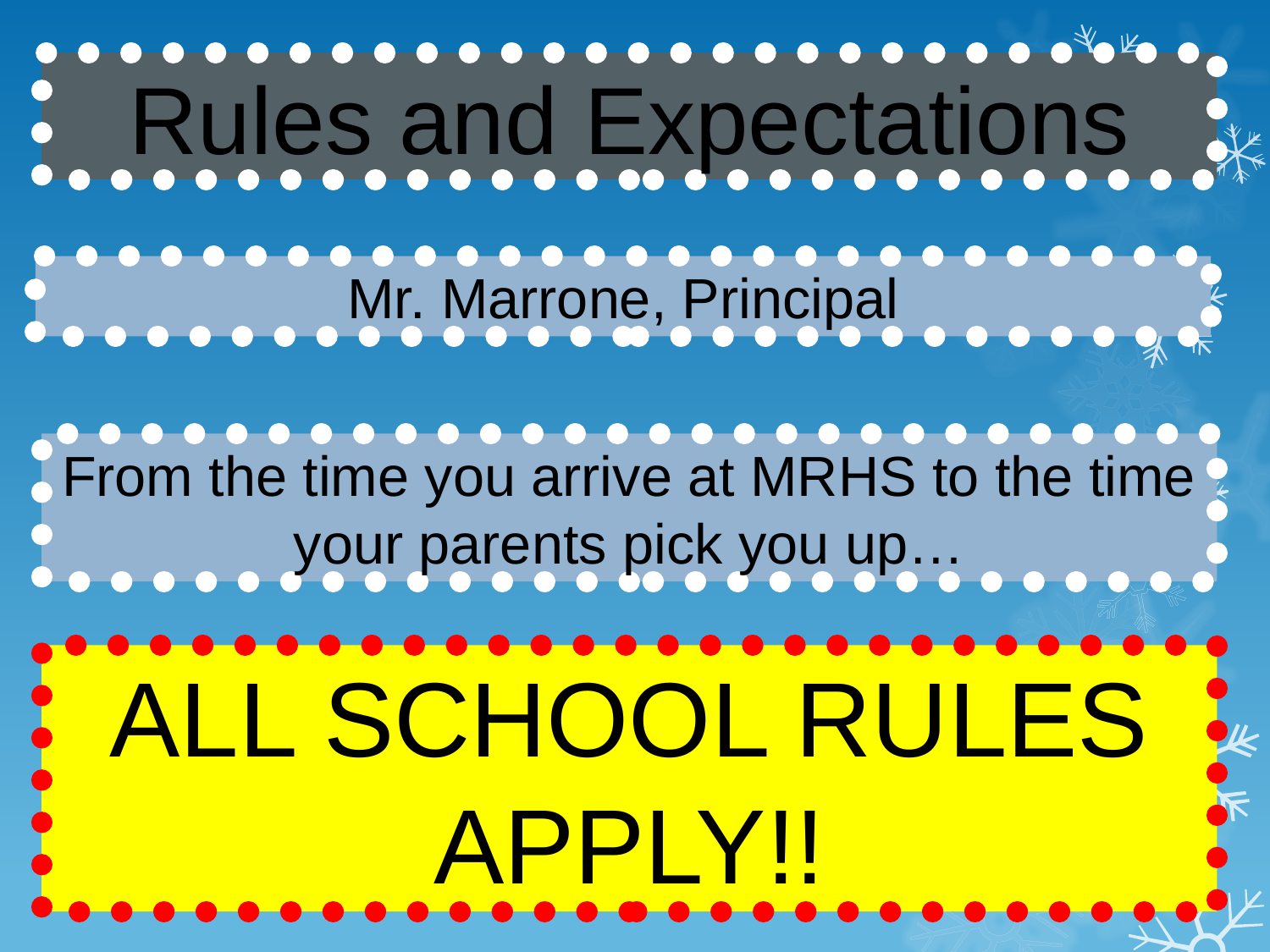

Rules and Expectations
Mr. Marrone, Principal
From the time you arrive at MRHS to the time your parents pick you up…
ALL SCHOOL RULES APPLY!!